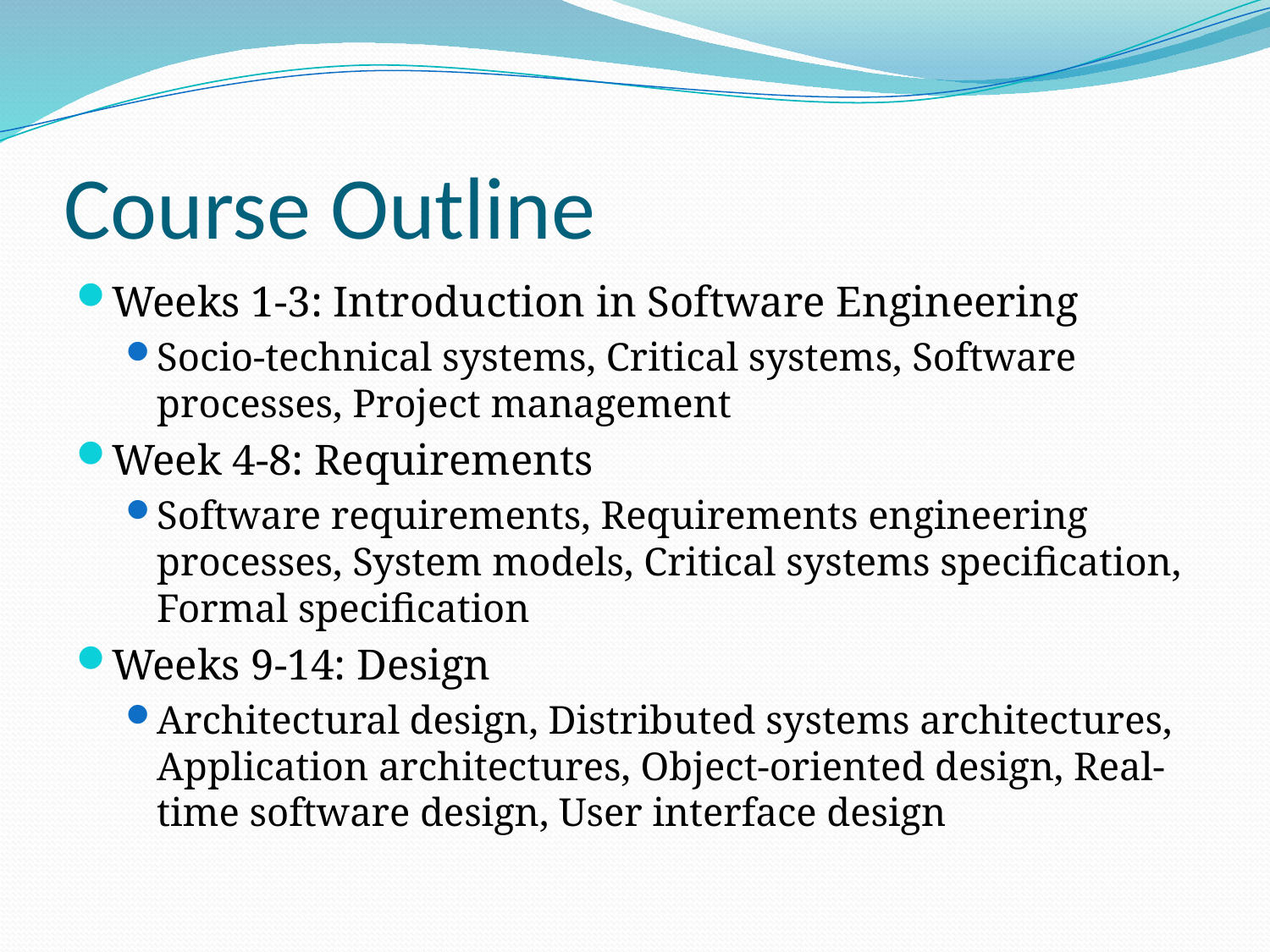

# Course Outline
Weeks 1-3: Introduction in Software Engineering
Socio-technical systems, Critical systems, Software processes, Project management
Week 4-8: Requirements
Software requirements, Requirements engineering processes, System models, Critical systems specification, Formal specification
Weeks 9-14: Design
Architectural design, Distributed systems architectures, Application architectures, Object-oriented design, Real-time software design, User interface design